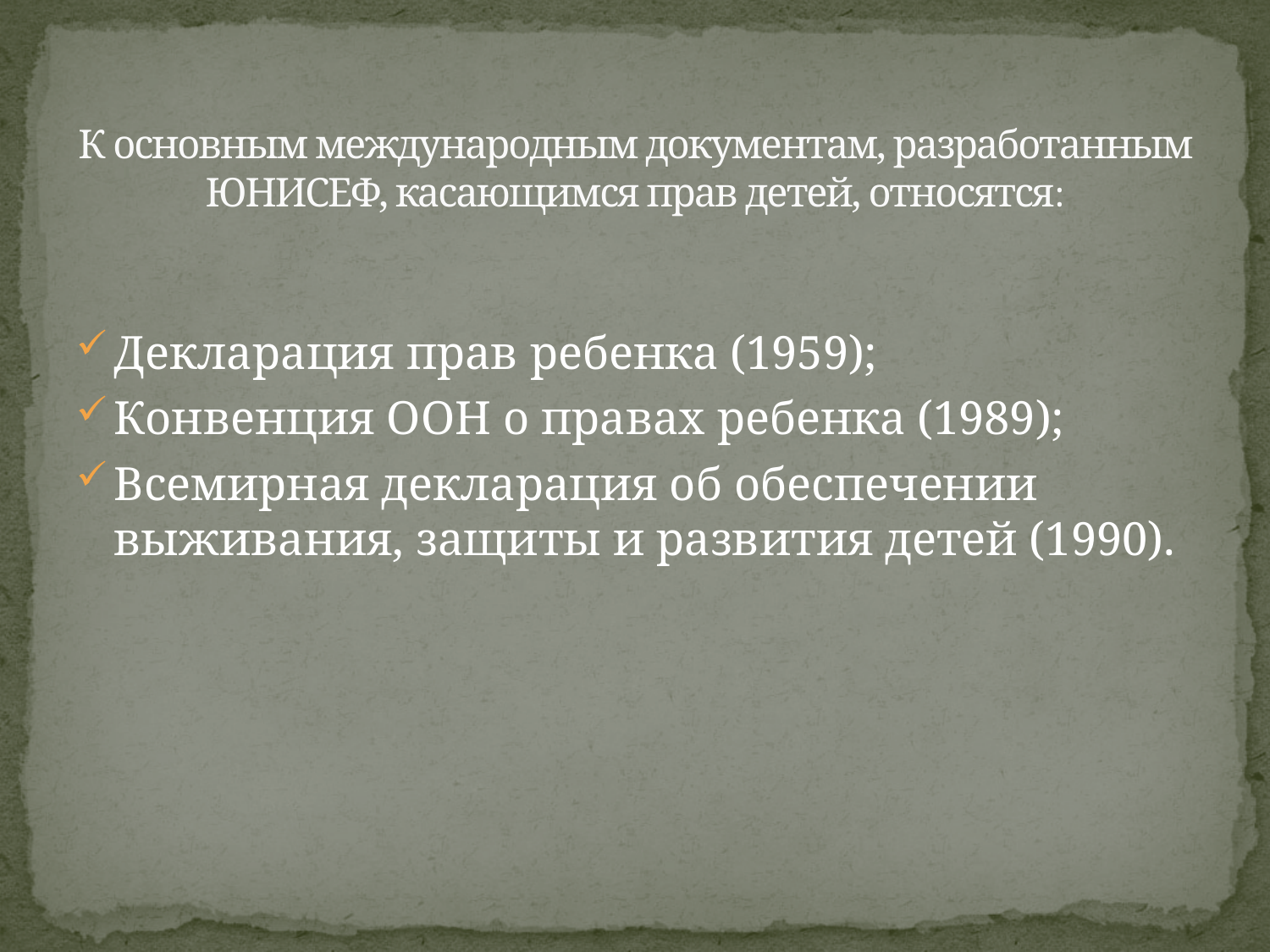

# К основным международным документам, разработанным ЮНИСЕФ, касающимся прав детей, относятся:
Декларация прав ребенка (1959);
Конвенция ООН о правах ребенка (1989);
Всемирная декларация об обеспечении выживания, защиты и развития детей (1990).